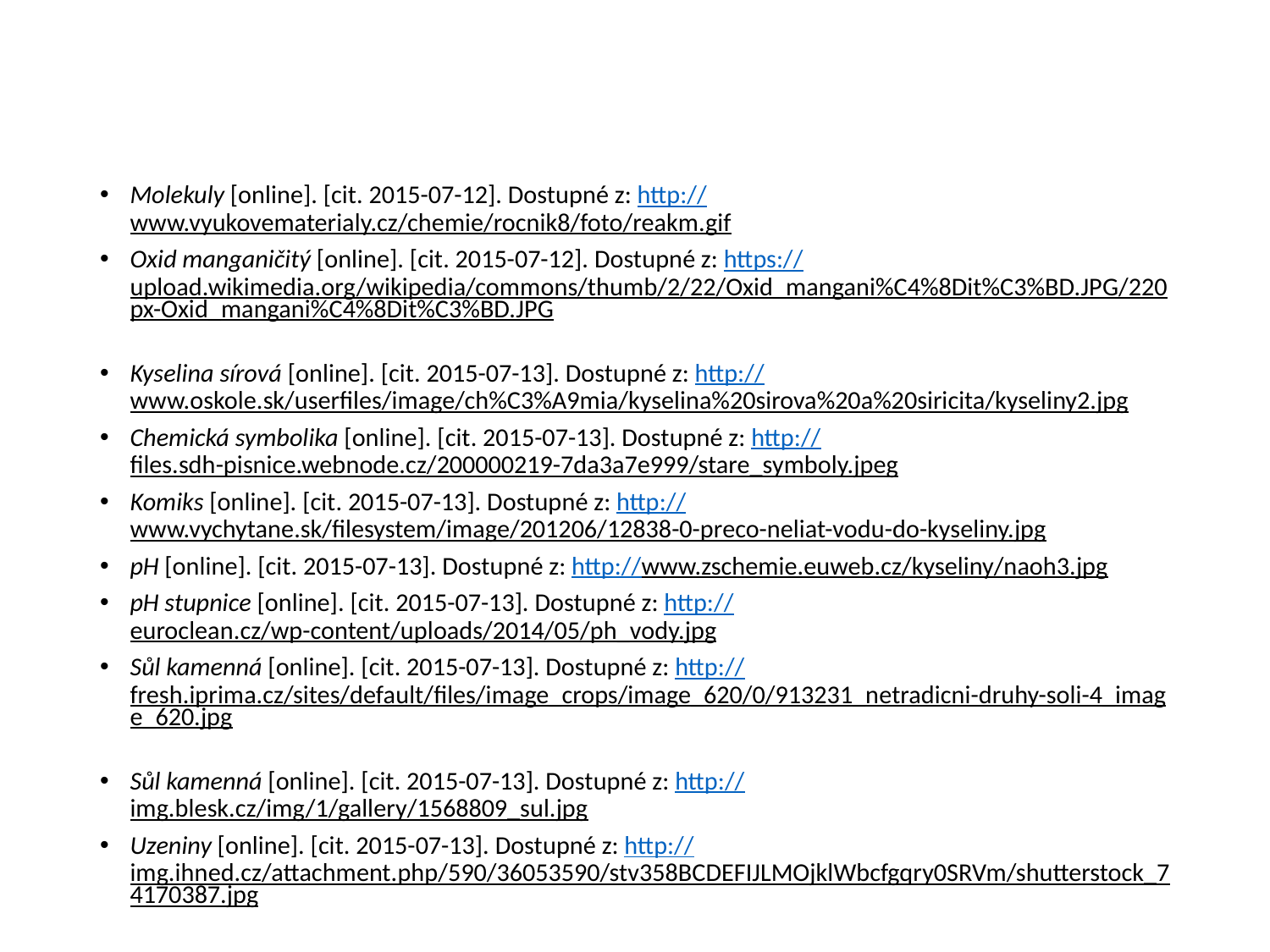

Molekuly [online]. [cit. 2015-07-12]. Dostupné z: http://www.vyukovematerialy.cz/chemie/rocnik8/foto/reakm.gif
Oxid manganičitý [online]. [cit. 2015-07-12]. Dostupné z: https://upload.wikimedia.org/wikipedia/commons/thumb/2/22/Oxid_mangani%C4%8Dit%C3%BD.JPG/220px-Oxid_mangani%C4%8Dit%C3%BD.JPG
Kyselina sírová [online]. [cit. 2015-07-13]. Dostupné z: http://www.oskole.sk/userfiles/image/ch%C3%A9mia/kyselina%20sirova%20a%20siricita/kyseliny2.jpg
Chemická symbolika [online]. [cit. 2015-07-13]. Dostupné z: http://files.sdh-pisnice.webnode.cz/200000219-7da3a7e999/stare_symboly.jpeg
Komiks [online]. [cit. 2015-07-13]. Dostupné z: http://www.vychytane.sk/filesystem/image/201206/12838-0-preco-neliat-vodu-do-kyseliny.jpg
pH [online]. [cit. 2015-07-13]. Dostupné z: http://www.zschemie.euweb.cz/kyseliny/naoh3.jpg
pH stupnice [online]. [cit. 2015-07-13]. Dostupné z: http://euroclean.cz/wp-content/uploads/2014/05/ph_vody.jpg
Sůl kamenná [online]. [cit. 2015-07-13]. Dostupné z: http://fresh.iprima.cz/sites/default/files/image_crops/image_620/0/913231_netradicni-druhy-soli-4_image_620.jpg
Sůl kamenná [online]. [cit. 2015-07-13]. Dostupné z: http://img.blesk.cz/img/1/gallery/1568809_sul.jpg
Uzeniny [online]. [cit. 2015-07-13]. Dostupné z: http://img.ihned.cz/attachment.php/590/36053590/stv358BCDEFIJLMOjklWbcfgqry0SRVm/shutterstock_74170387.jpg